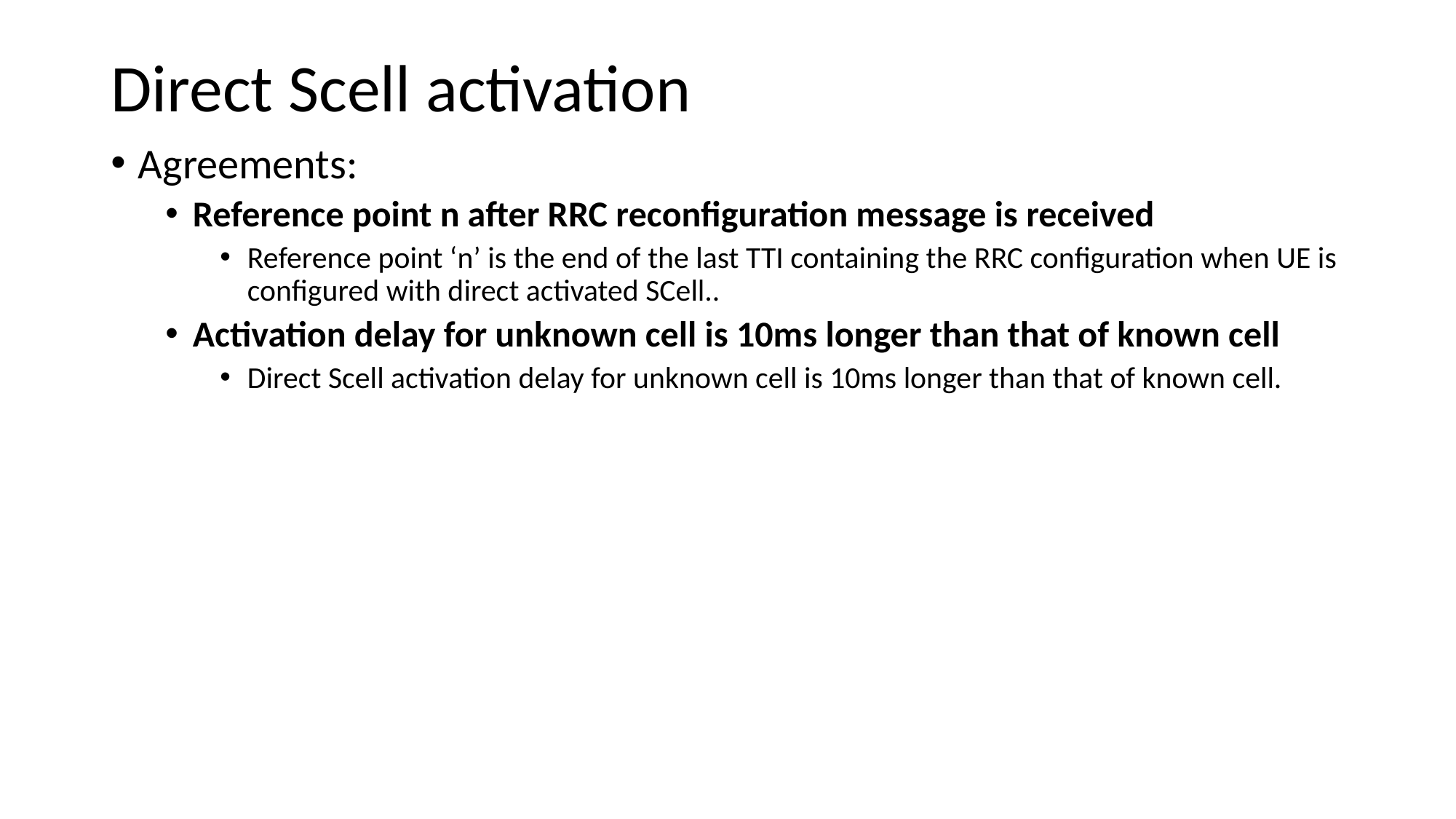

# Direct Scell activation
Agreements:
Reference point n after RRC reconfiguration message is received
Reference point ‘n’ is the end of the last TTI containing the RRC configuration when UE is configured with direct activated SCell..
Activation delay for unknown cell is 10ms longer than that of known cell
Direct Scell activation delay for unknown cell is 10ms longer than that of known cell.